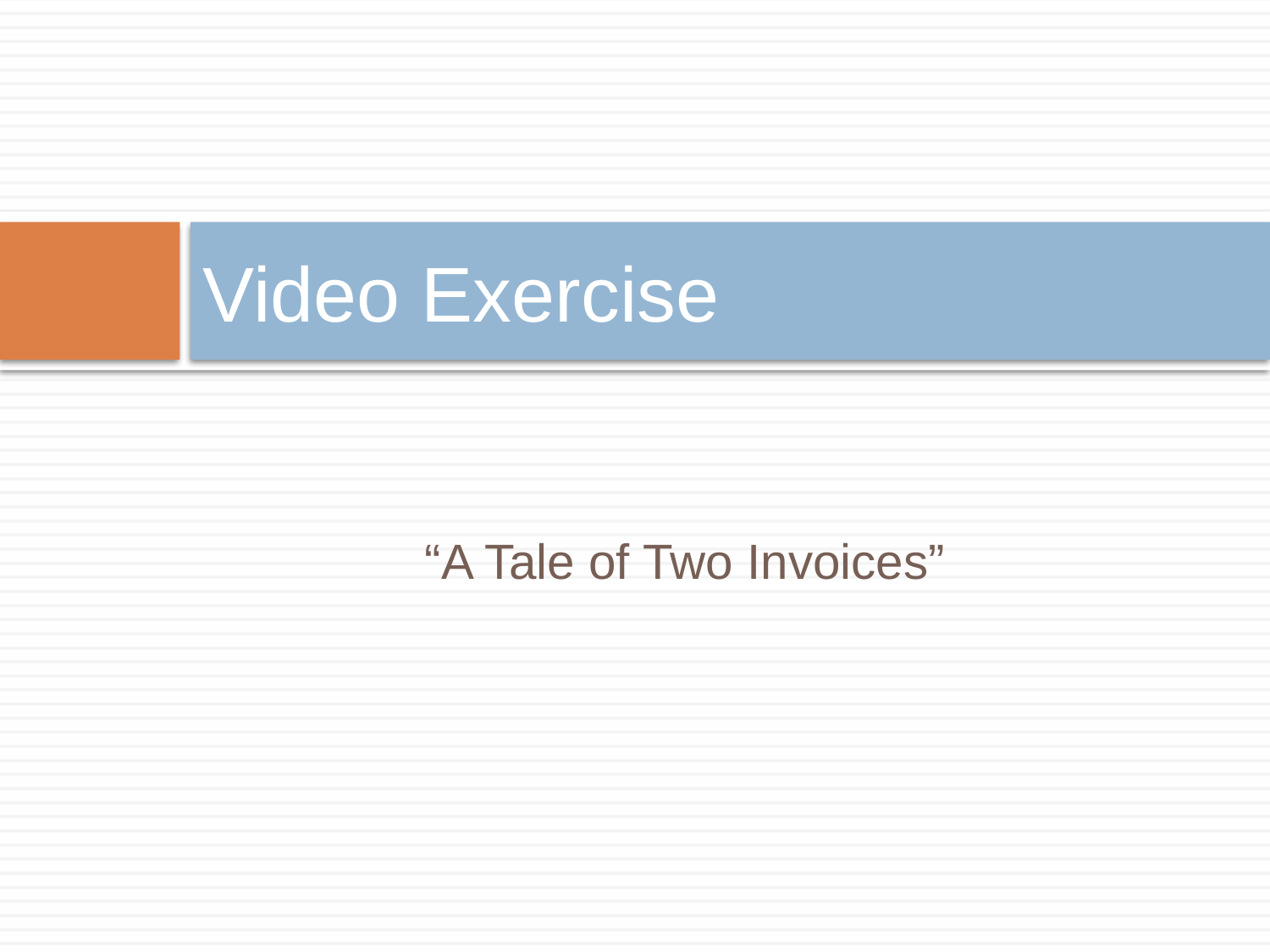

# Video Exercise

“A Tale of Two Invoices”